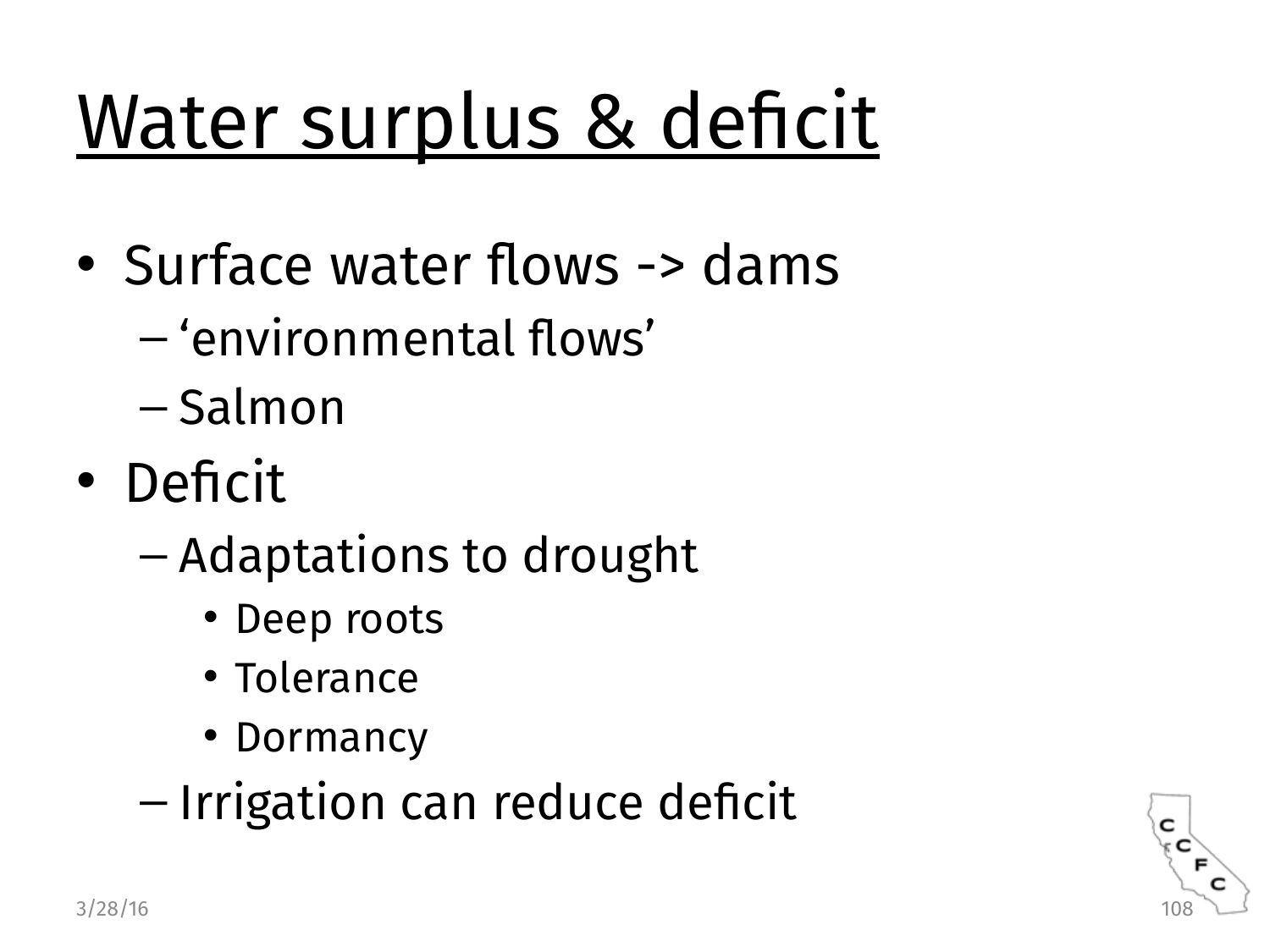

# Water surplus & deficit
Surface water flows -> dams
‘environmental flows’
Salmon
Deficit
Adaptations to drought
Deep roots
Tolerance
Dormancy
Irrigation can reduce deficit
3/28/16
108